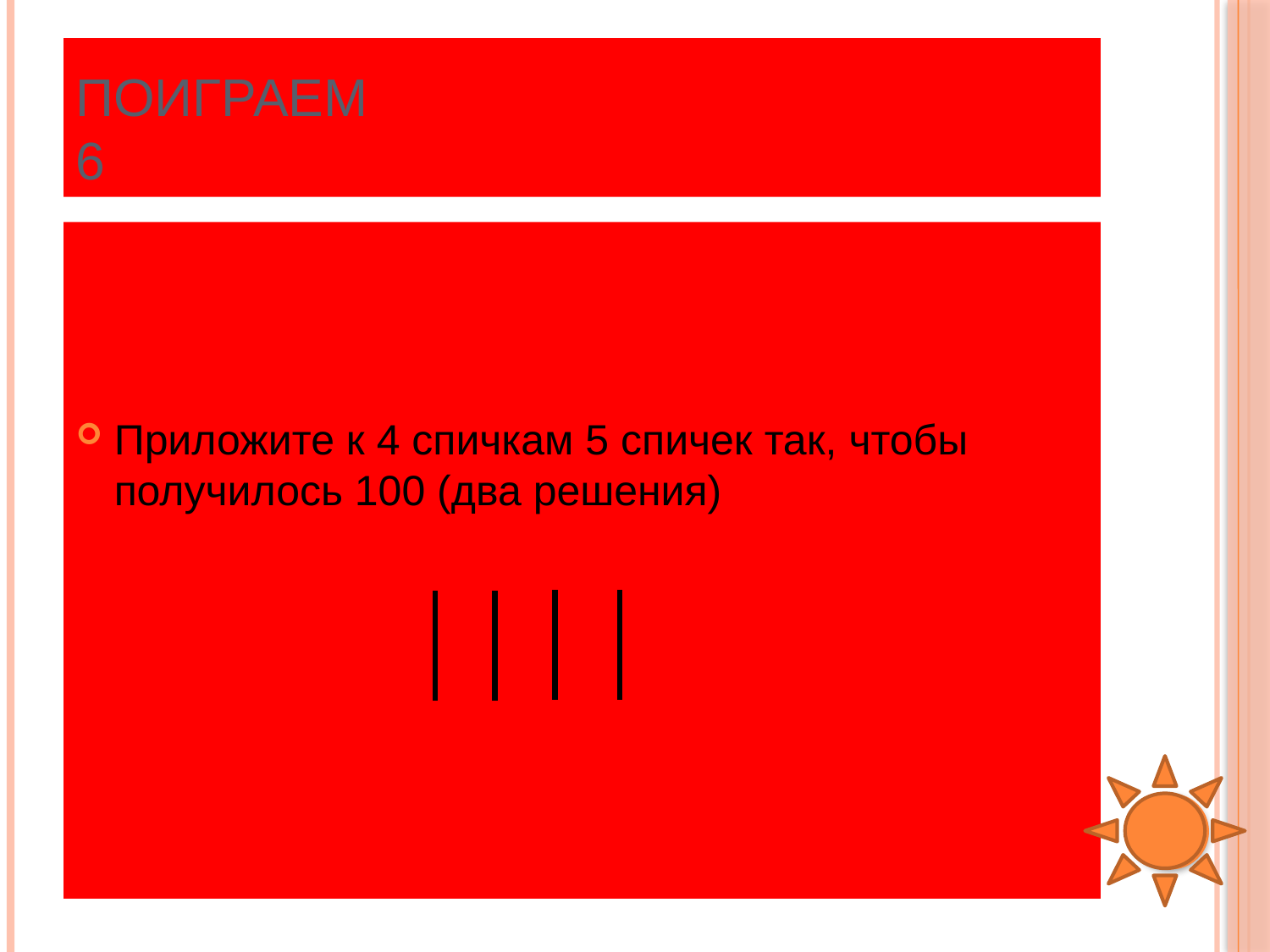

# Поиграем                                                6

Приложите к 4 спичкам 5 спичек так, чтобы получилось 100 (два решения)